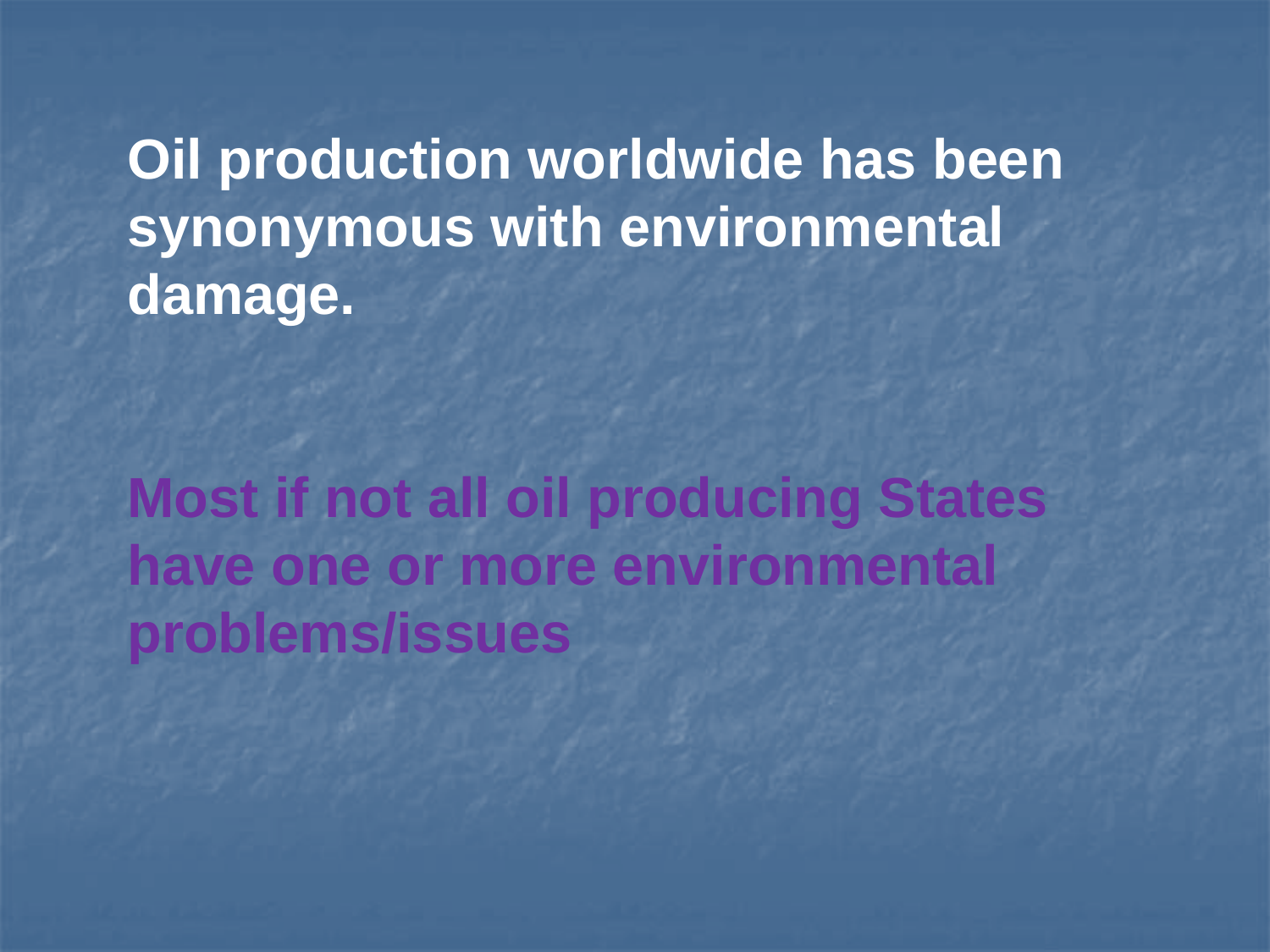

Oil production worldwide has been synonymous with environmental damage.

Most if not all oil producing States have one or more environmental problems/issues